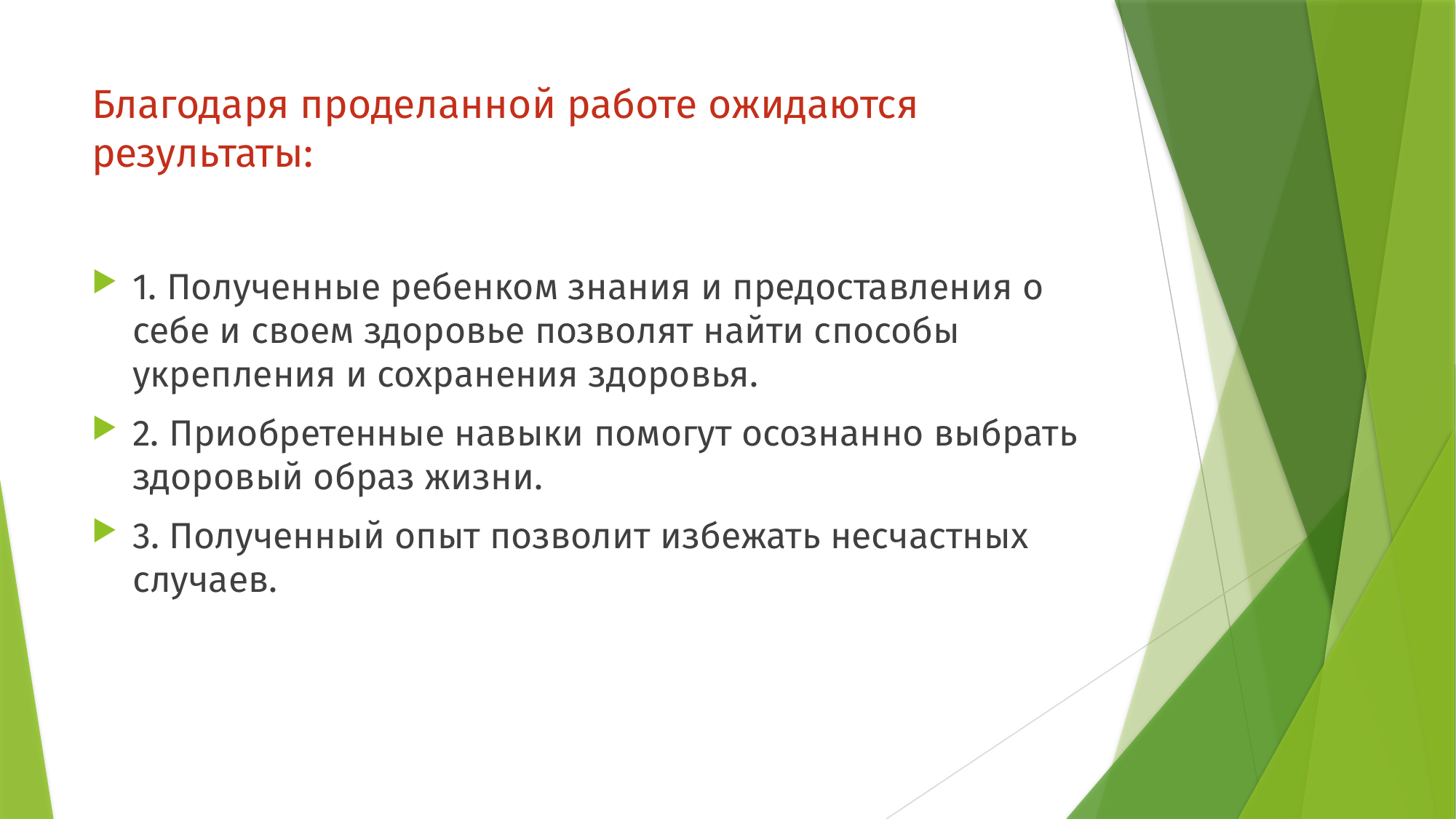

# Благодаря проделанной работе ожидаются результаты:
1. Полученные ребенком знания и предоставления о себе и своем здоровье позволят найти способы укрепления и сохранения здоровья.
2. Приобретенные навыки помогут осознанно выбрать здоровый образ жизни.
3. Полученный опыт позволит избежать несчастных случаев.